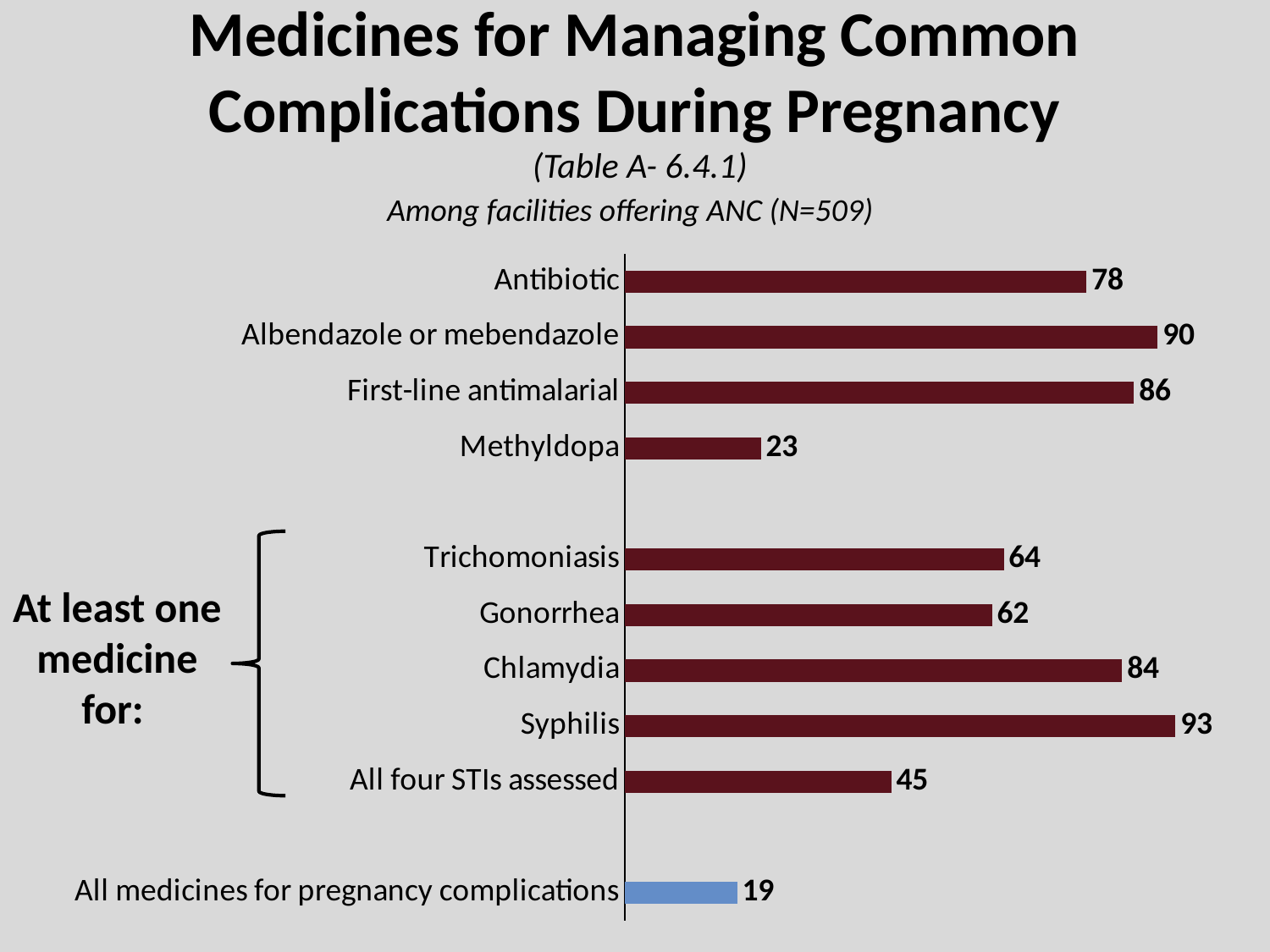

# Medicines for Managing Common Complications During Pregnancy
(Table A- 6.4.1)
Among facilities offering ANC (N=509)

### Chart

| Category | Series 1 |
|---|---|
| All medicines for pregnancy complications | 19.0 |
|  | None |
| All four STIs assessed | 45.0 |
| Syphilis | 93.0 |
| Chlamydia | 84.0 |
| Gonorrhea | 62.0 |
| Trichomoniasis | 64.0 |
|  | None |
| Methyldopa | 23.0 |
| First-line antimalarial | 86.0 |
| Albendazole or mebendazole | 90.0 |
| Antibiotic | 78.0 |
At least one medicine for: